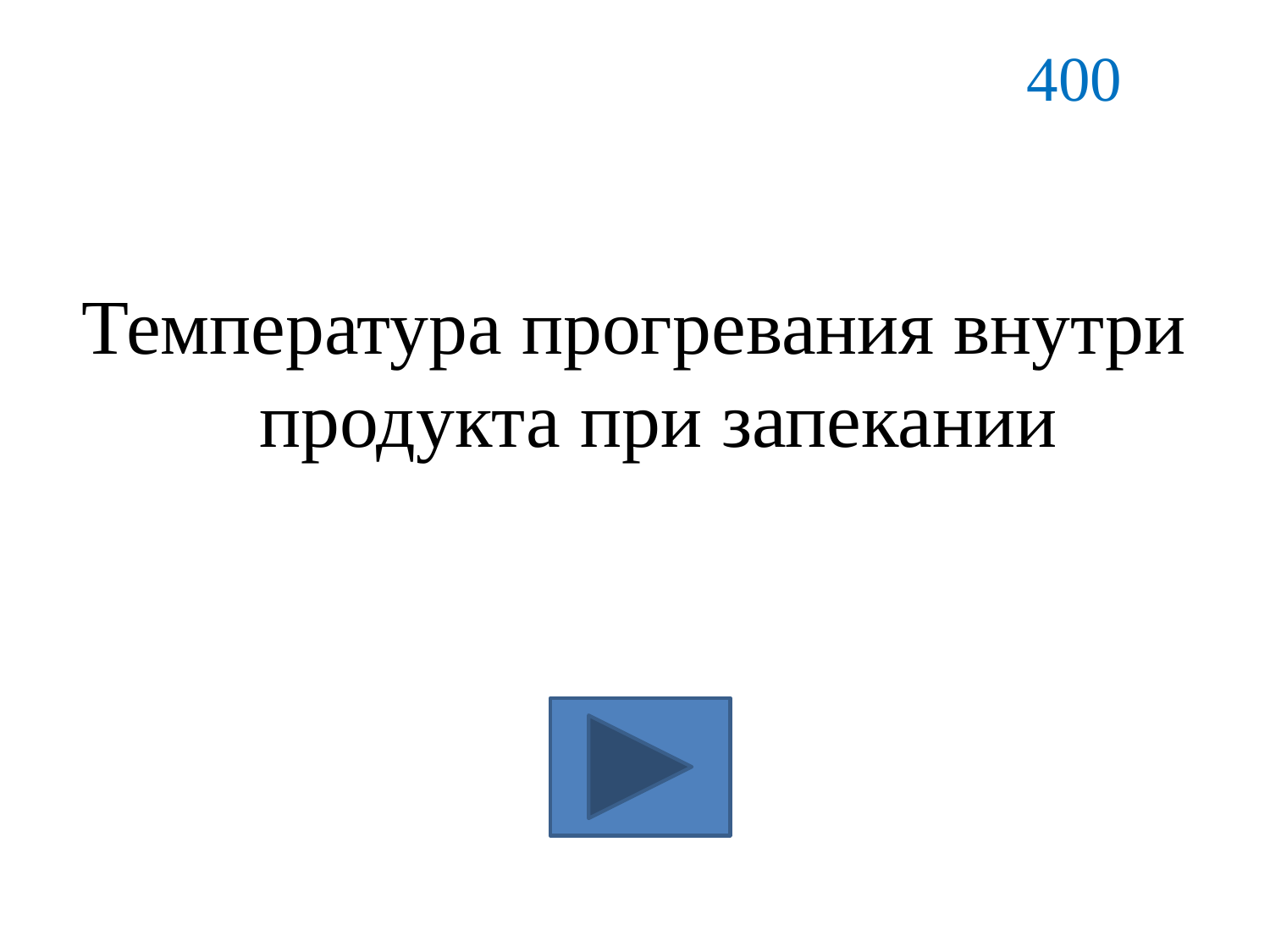

400

Температура прогревания внутри продукта при запекании